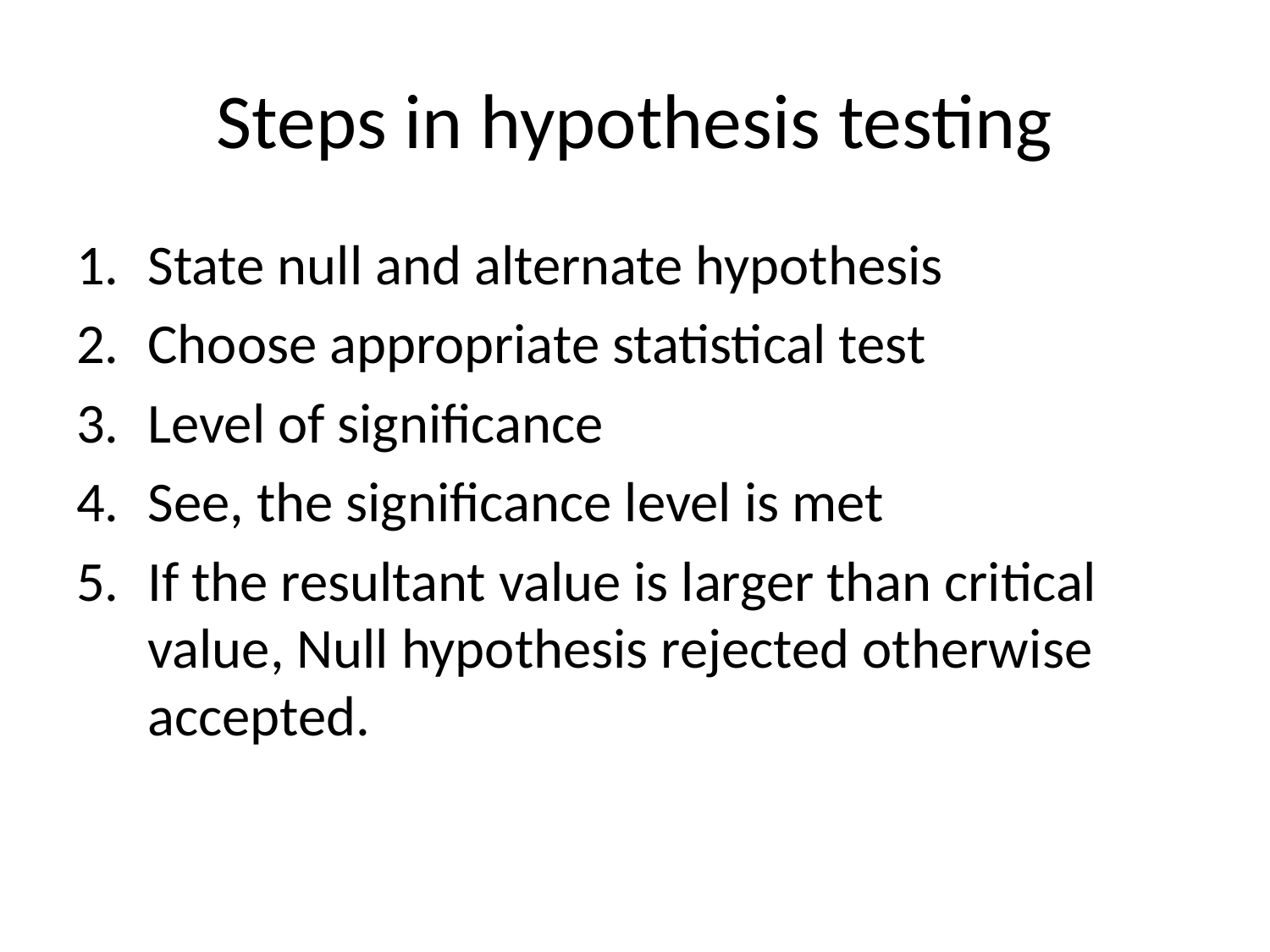

# Steps in hypothesis testing
State null and alternate hypothesis
Choose appropriate statistical test
Level of significance
See, the significance level is met
If the resultant value is larger than critical value, Null hypothesis rejected otherwise accepted.